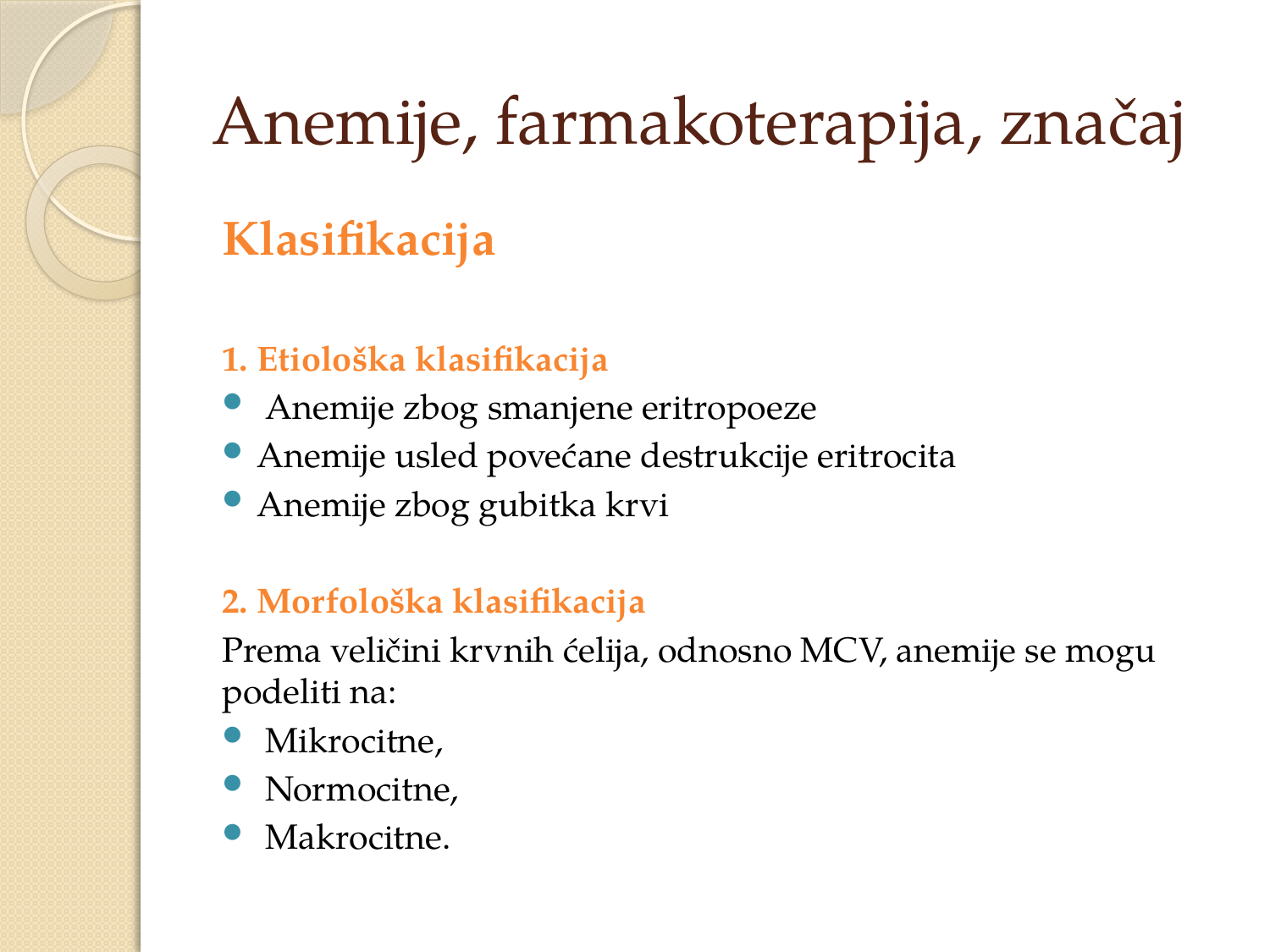

# Anemije, farmakoterapija, značaj
Klasifikacija

1. Etiološka klasifikacija
 Anemije zbog smanjene eritropoeze
Anemije usled povećane destrukcije eritrocita
Anemije zbog gubitka krvi

2. Morfološka klasifikacija
Prema veličini krvnih ćelija, odnosno MCV, anemije se mogu podeliti na:
 Mikrocitne,
 Normocitne,
 Makrocitne.